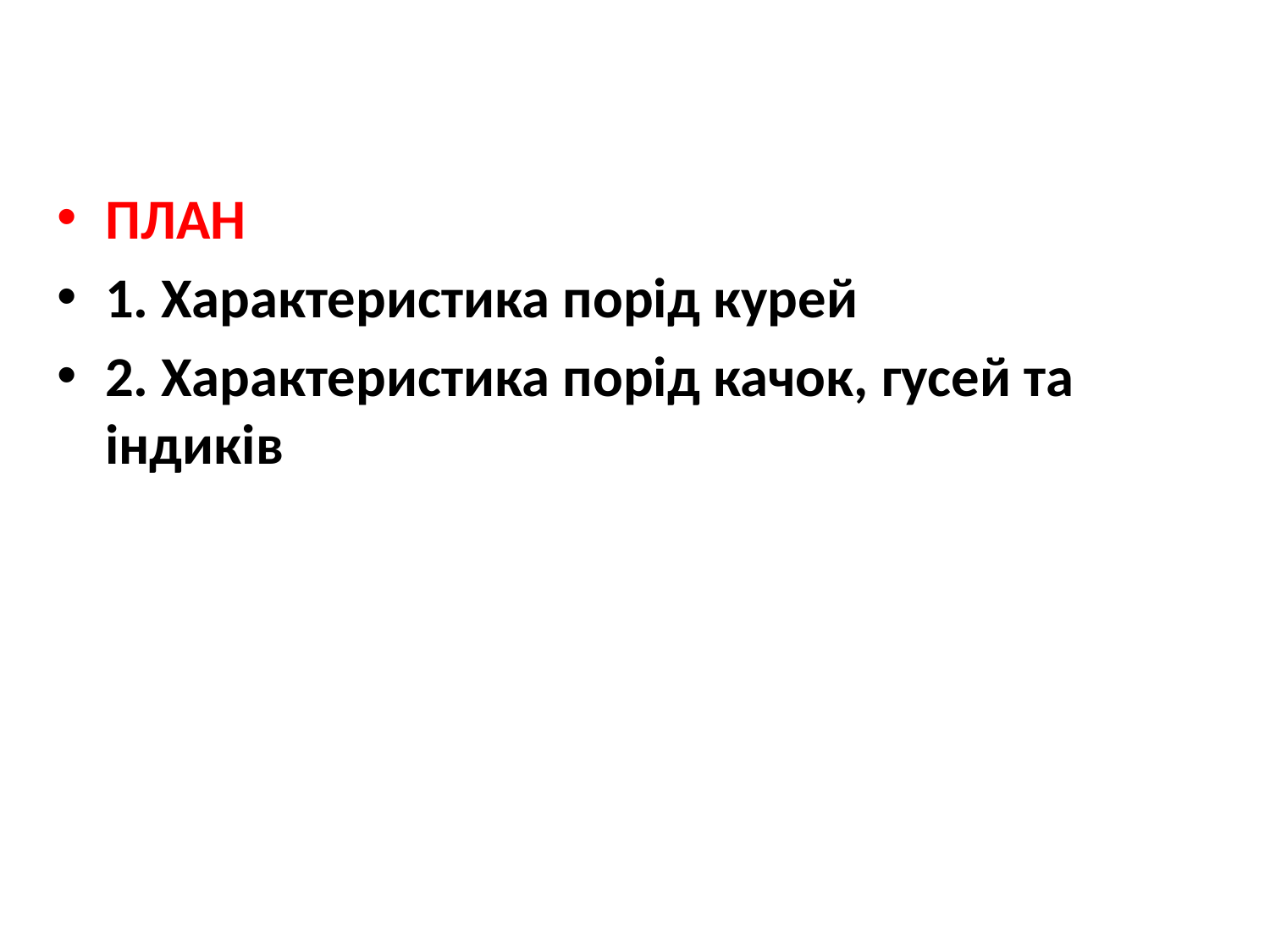

ПЛАН
1. Характеристика порід курей
2. Характеристика порід качок, гусей та індиків